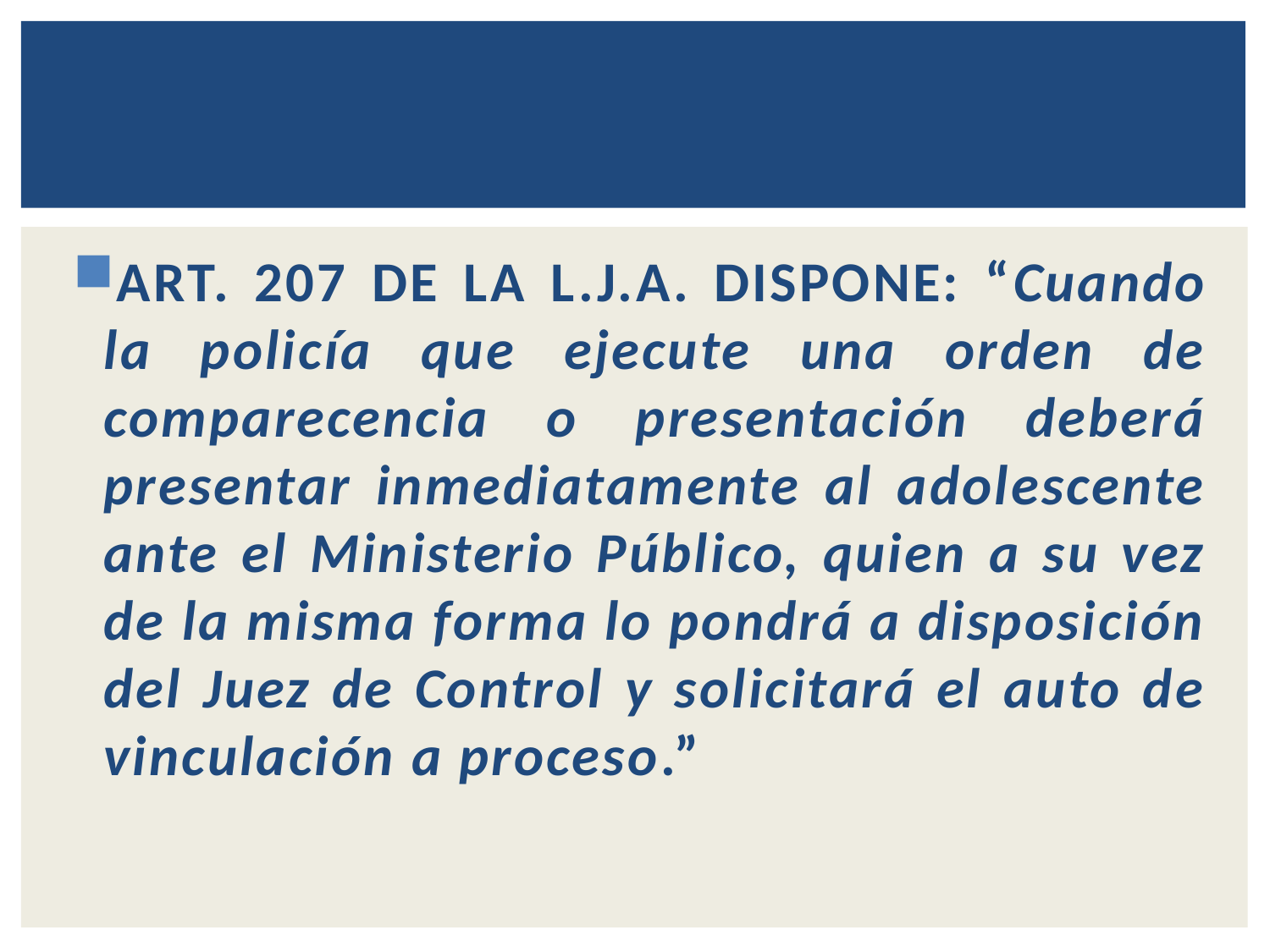

#
ART. 207 DE LA L.J.A. DISPONE: “Cuando la policía que ejecute una orden de comparecencia o presentación deberá presentar inmediatamente al adolescente ante el Ministerio Público, quien a su vez de la misma forma lo pondrá a disposición del Juez de Control y solicitará el auto de vinculación a proceso.”